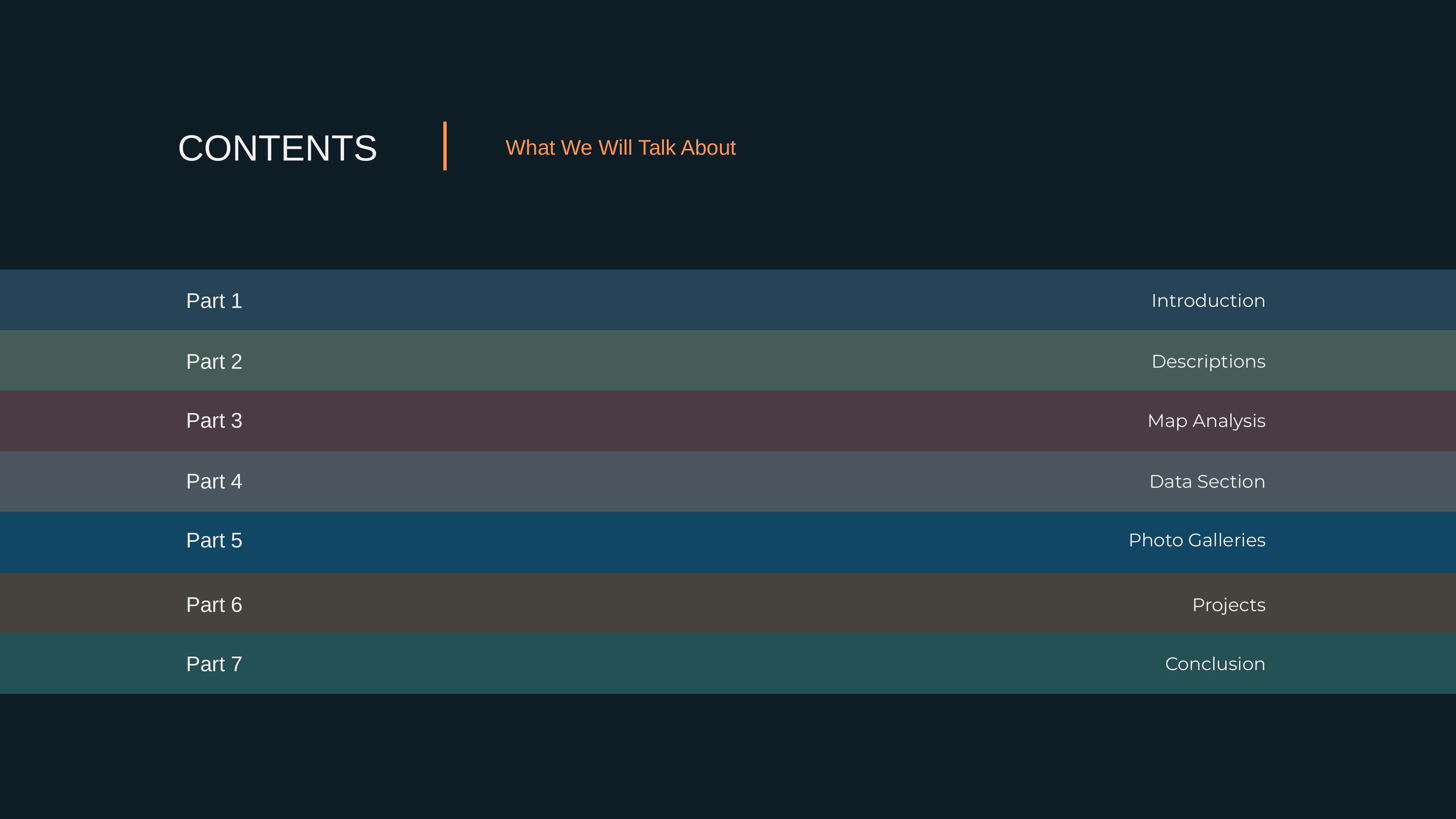

CONTENTS
What We Will Talk About

Part 1
Introduction

Part 2
Descriptions

Part 3
Map Analysis

Part 4
Data Section

Part 5
Photo Galleries

Part 6
Projects

Part 7
Conclusion